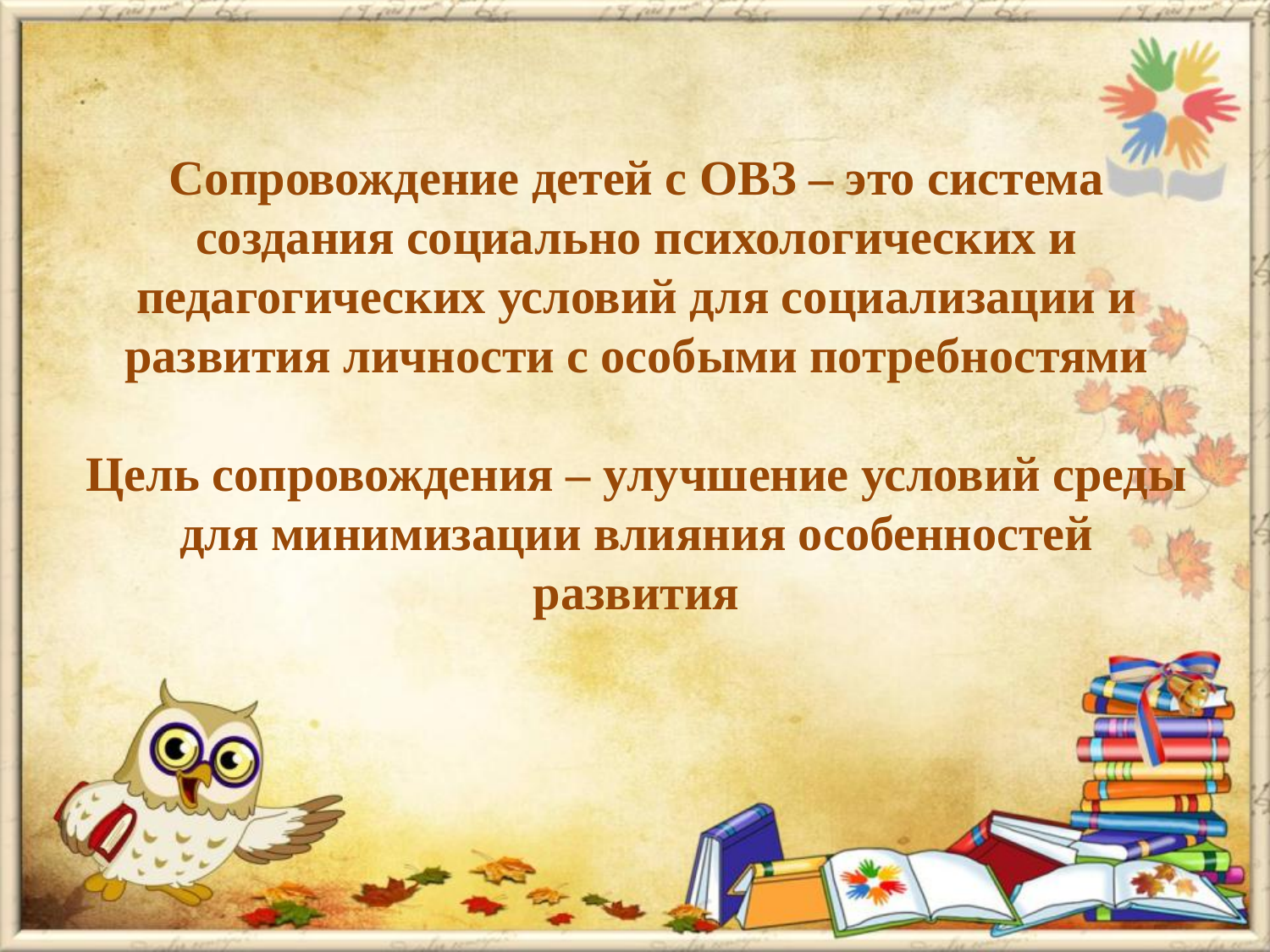

# Виды Сопровождение детей с ОВЗ – это система создания социально психологических и педагогических условий для социализации и развития личности с особыми потребностями Цель сопровождения – улучшение условий среды для минимизации влияния особенностей развития